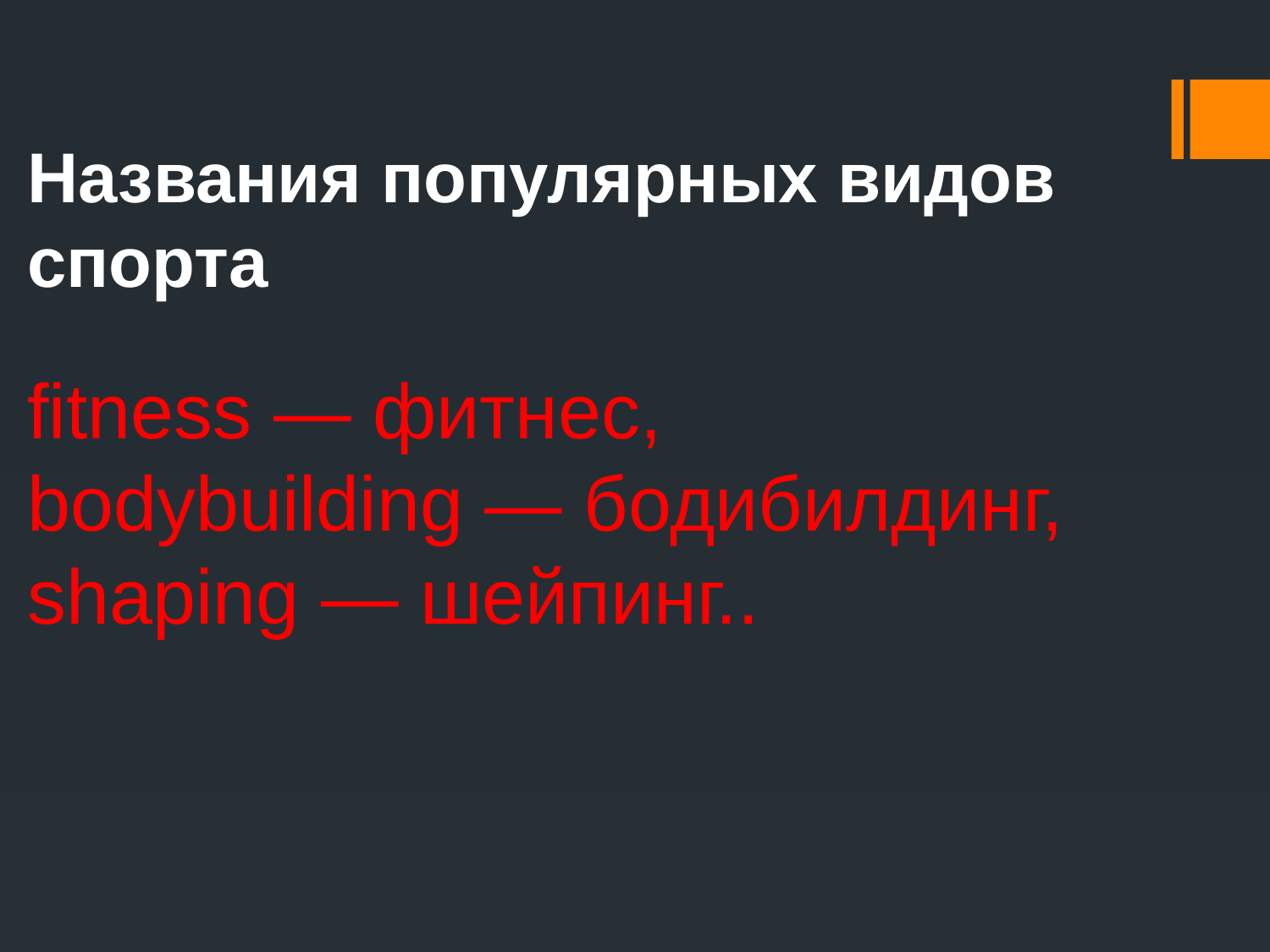

Названия популярных видов спорта

fitness — фитнес,
bodybuilding — бодибилдинг,
shaping — шейпинг..